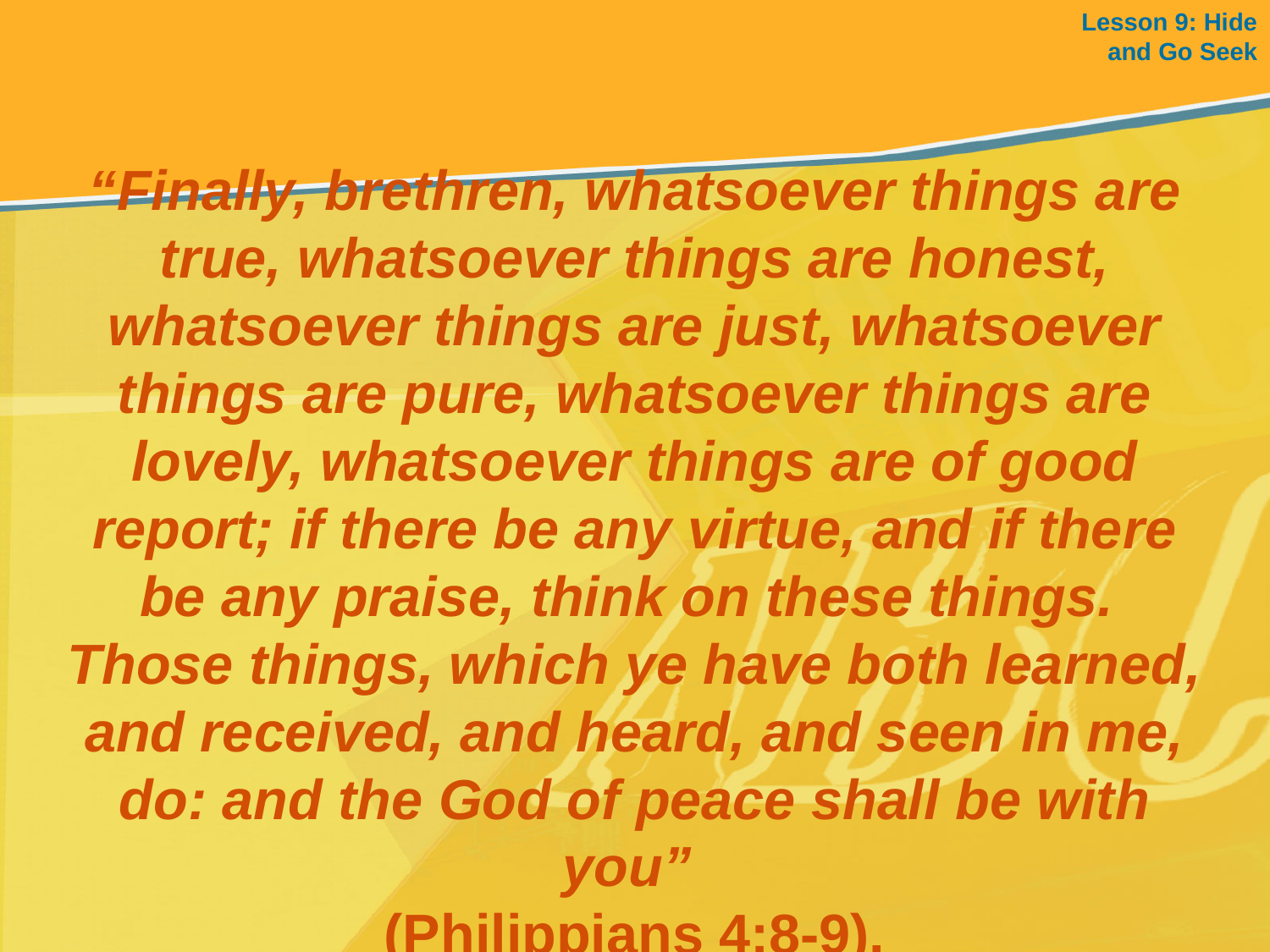

Lesson 9: Hide and Go Seek
“Finally, brethren, whatsoever things are true, whatsoever things are honest, whatsoever things are just, whatsoever things are pure, whatsoever things are lovely, whatsoever things are of good report; if there be any virtue, and if there be any praise, think on these things.  Those things, which ye have both learned, and received, and heard, and seen in me, do: and the God of peace shall be with you”
(Philippians 4:8-9).